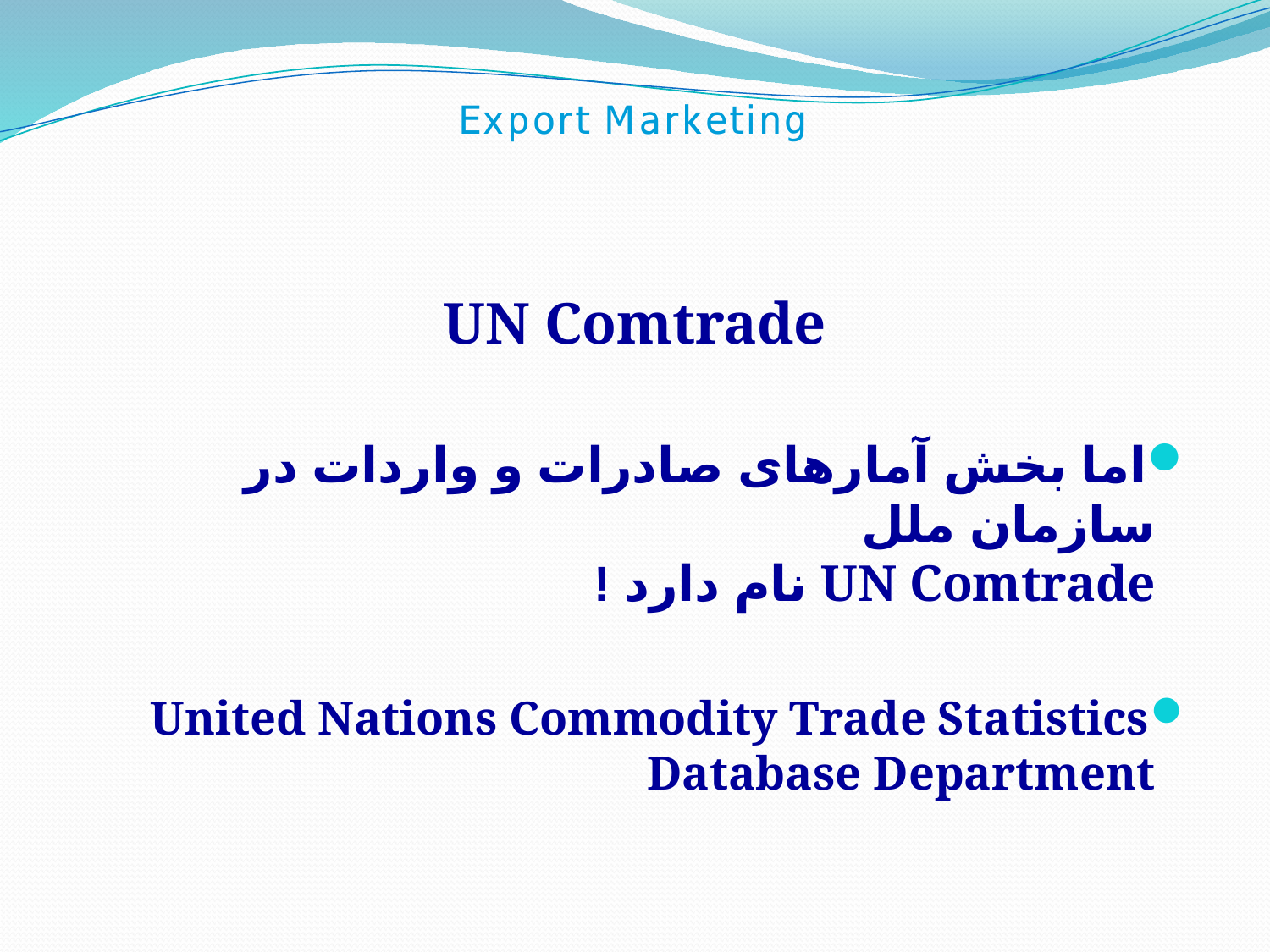

Export Marketing

UN Comtrade
اما بخش آمارهای صادرات و واردات در سازمان ملل
UN Comtrade نام دارد !

United Nations Commodity Trade Statistics Database Department